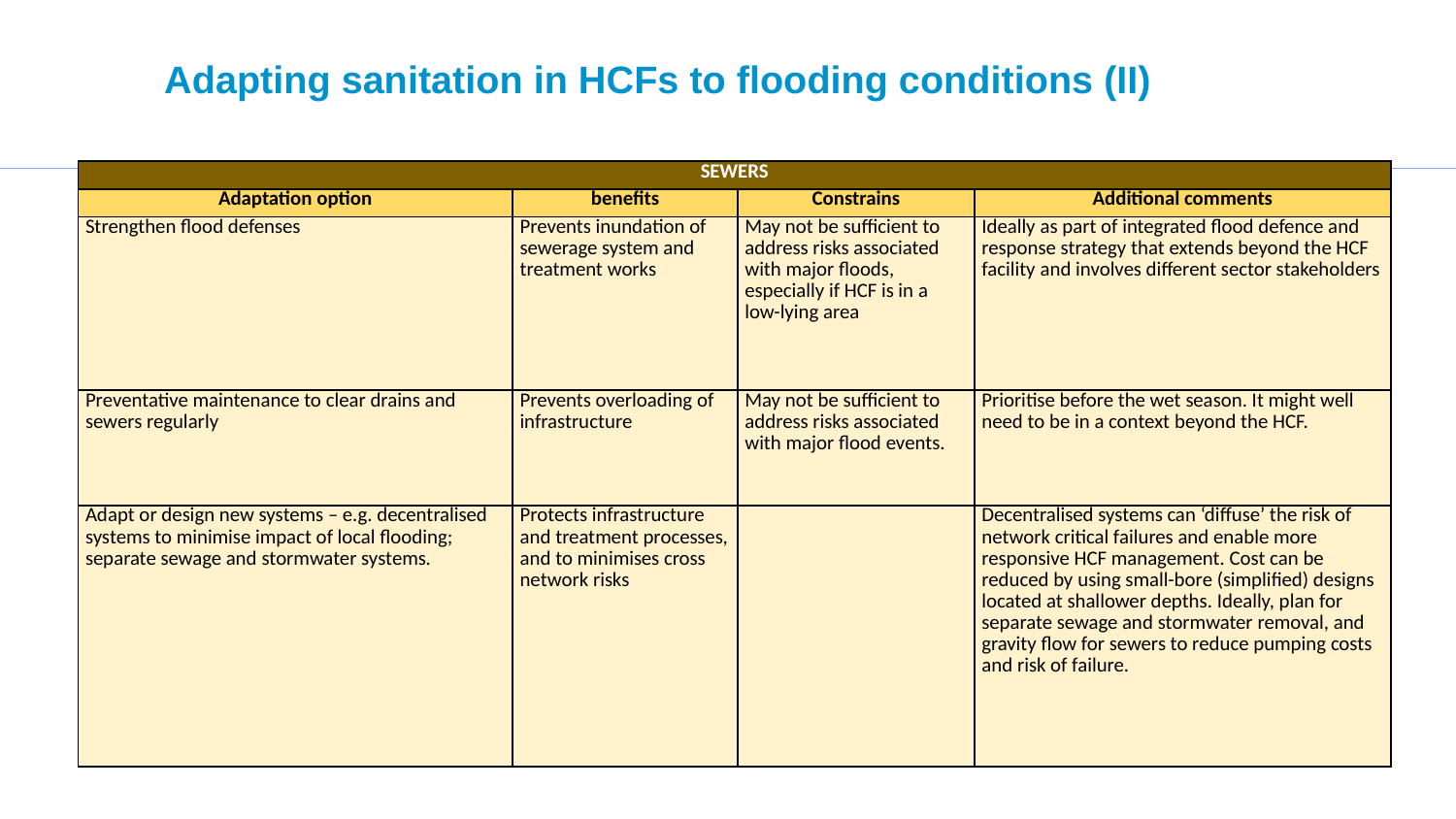

# Adapting sanitation in HCFs to flooding conditions (II)
| SEWERS |  |  |  |
| --- | --- | --- | --- |
| Adaptation option | benefits | Constrains | Additional comments |
| Strengthen flood defenses | Prevents inundation of sewerage system and treatment works | May not be sufficient to address risks associated with major floods, especially if HCF is in a low-lying area | Ideally as part of integrated flood defence and response strategy that extends beyond the HCF facility and involves different sector stakeholders |
| Preventative maintenance to clear drains and sewers regularly | Prevents overloading of infrastructure | May not be sufficient to address risks associated with major flood events. | Prioritise before the wet season. It might well need to be in a context beyond the HCF. |
| Adapt or design new systems – e.g. decentralised systems to minimise impact of local flooding; separate sewage and stormwater systems. | Protects infrastructure and treatment processes, and to minimises cross network risks |  | Decentralised systems can ‘diffuse’ the risk of network critical failures and enable more responsive HCF management. Cost can be reduced by using small-bore (simplified) designs located at shallower depths. Ideally, plan for separate sewage and stormwater removal, and gravity flow for sewers to reduce pumping costs and risk of failure. |